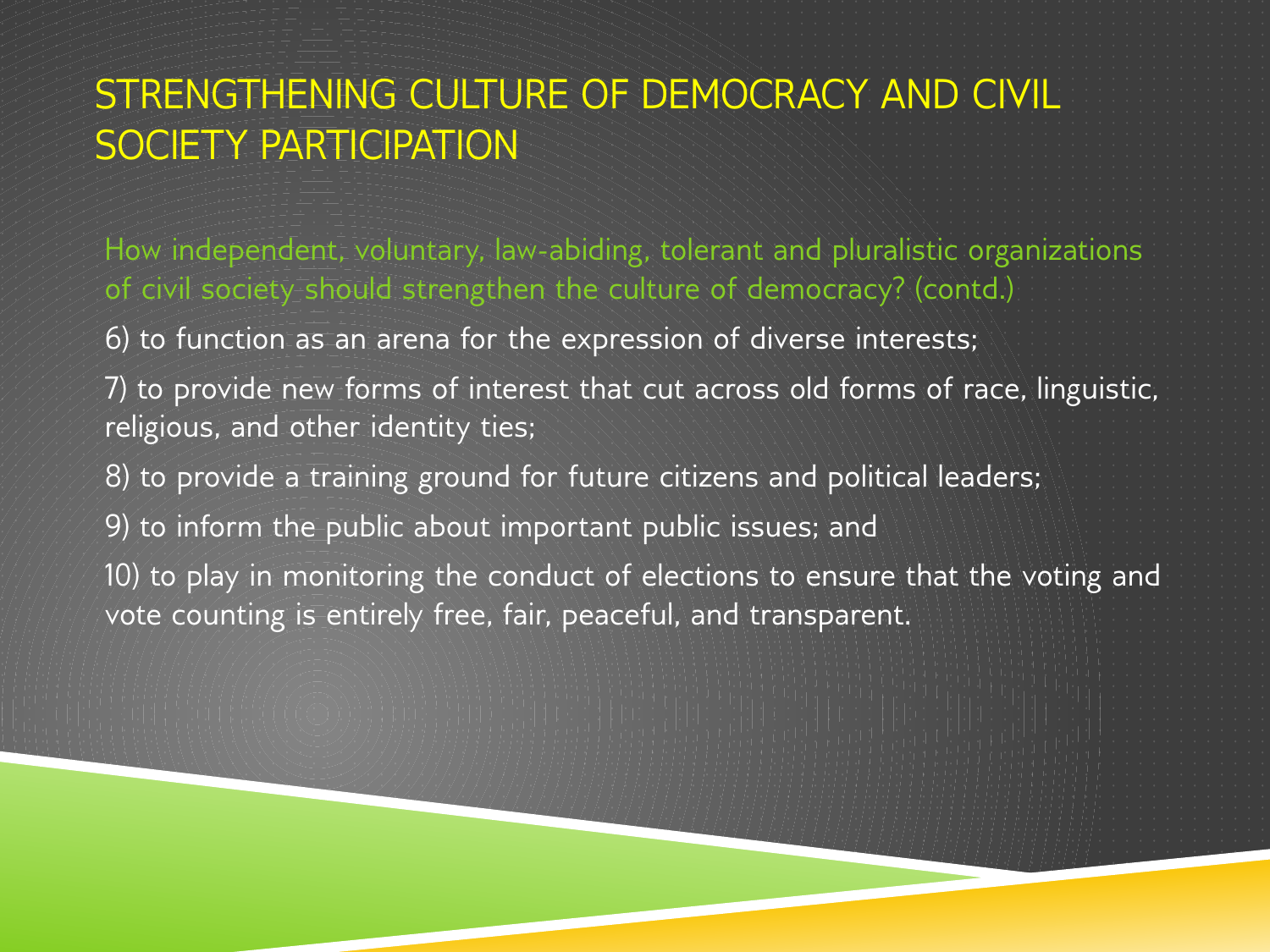

# Strengthening Culture of Democracy and Civil Society PARTICIPATION
How independent, voluntary, law-abiding, tolerant and pluralistic organizations of civil society should strengthen the culture of democracy? (contd.)
6) to function as an arena for the expression of diverse interests;
7) to provide new forms of interest that cut across old forms of race, linguistic, religious, and other identity ties;
8) to provide a training ground for future citizens and political leaders;
9) to inform the public about important public issues; and
10) to play in monitoring the conduct of elections to ensure that the voting and vote counting is entirely free, fair, peaceful, and transparent.